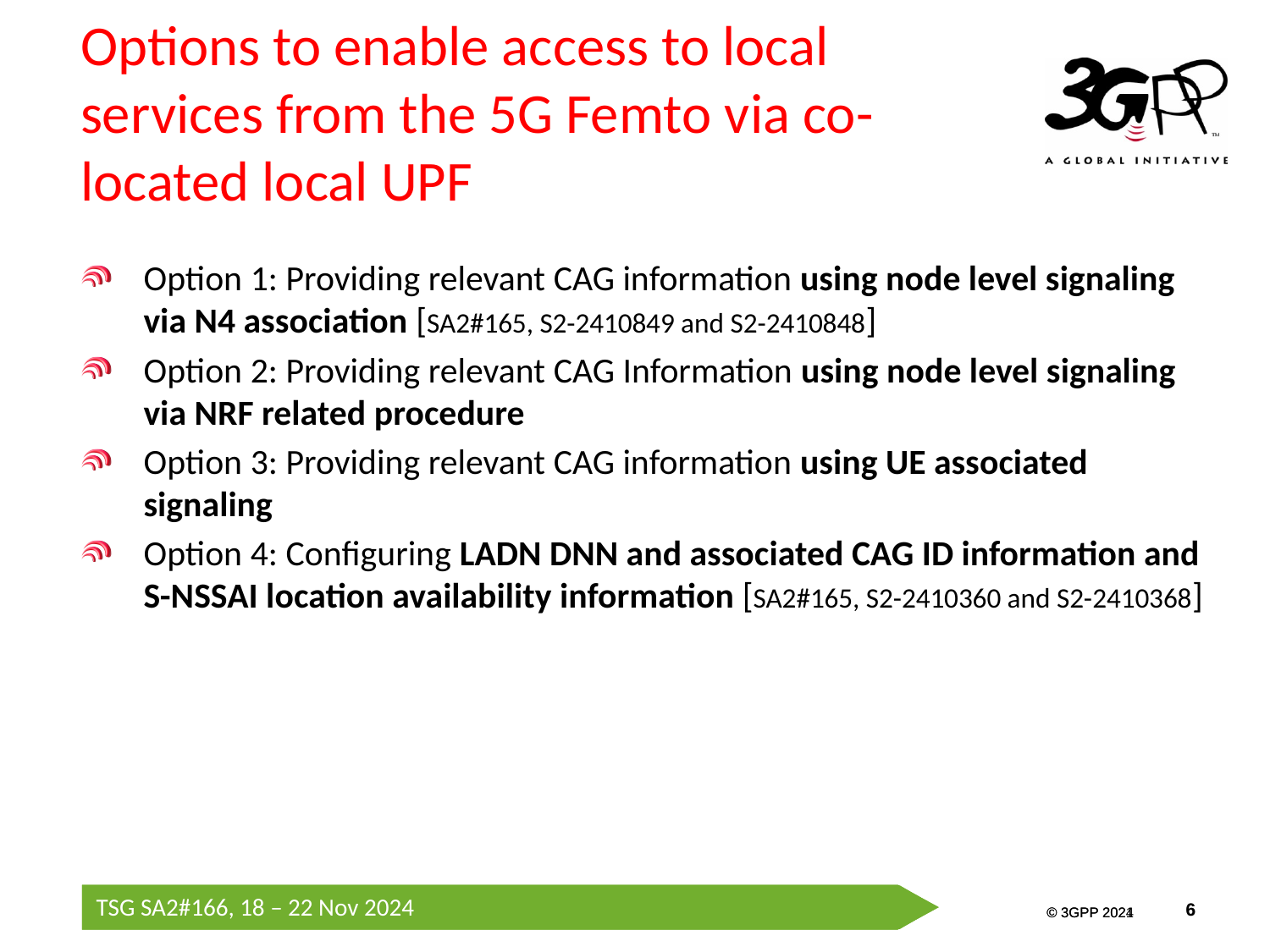

# Options to enable access to local services from the 5G Femto via co-located local UPF
Option 1: Providing relevant CAG information using node level signaling via N4 association [SA2#165, S2-2410849 and S2-2410848]
Option 2: Providing relevant CAG Information using node level signaling via NRF related procedure
Option 3: Providing relevant CAG information using UE associated signaling
Option 4: Configuring LADN DNN and associated CAG ID information and S-NSSAI location availability information [SA2#165, S2-2410360 and S2-2410368]
TSG SA2#166, 18 – 22 Nov 2024